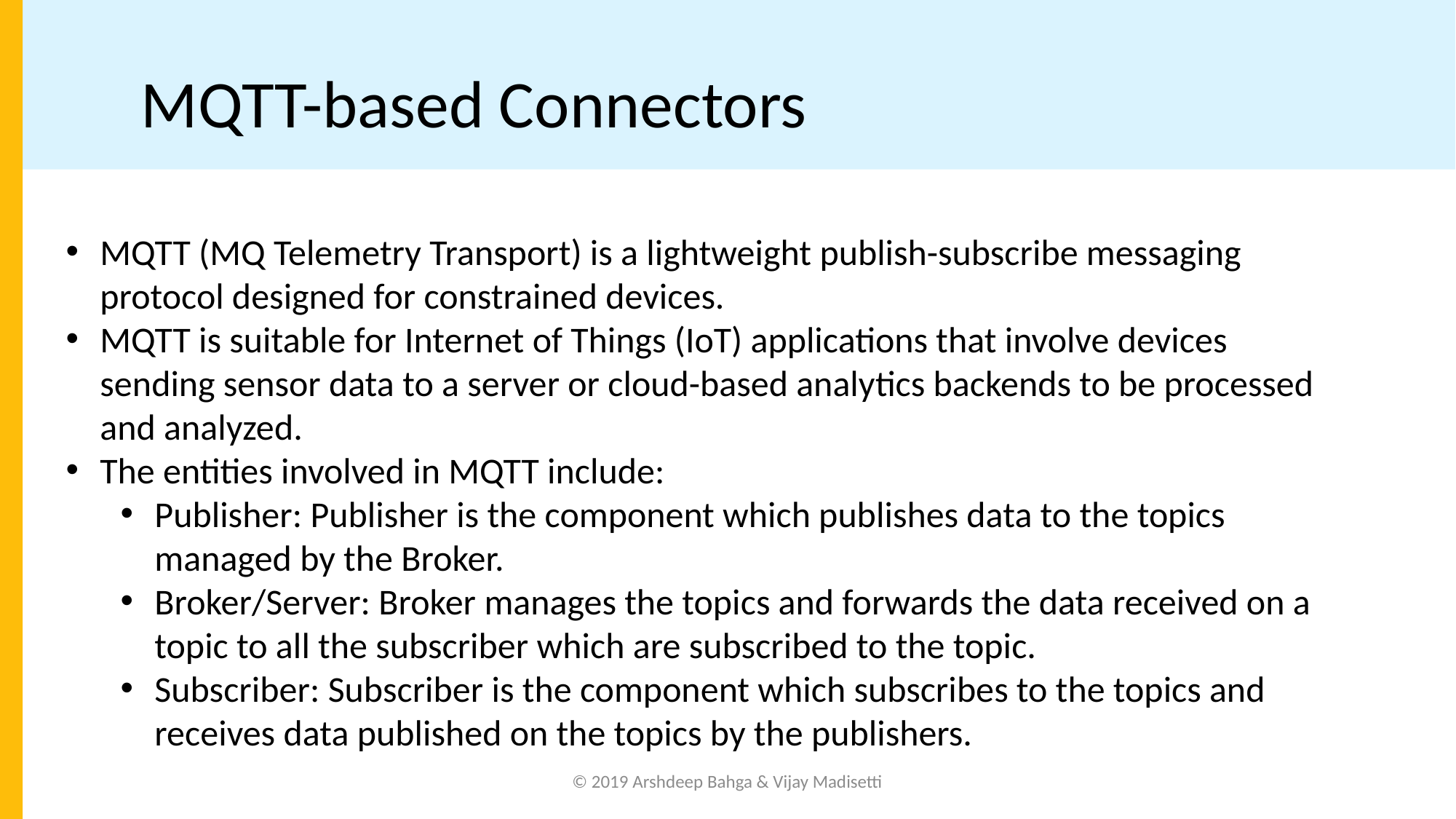

# MQTT-based Connectors
MQTT (MQ Telemetry Transport) is a lightweight publish-subscribe messaging protocol designed for constrained devices.
MQTT is suitable for Internet of Things (IoT) applications that involve devices sending sensor data to a server or cloud-based analytics backends to be processed and analyzed.
The entities involved in MQTT include:
Publisher: Publisher is the component which publishes data to the topics managed by the Broker.
Broker/Server: Broker manages the topics and forwards the data received on a topic to all the subscriber which are subscribed to the topic.
Subscriber: Subscriber is the component which subscribes to the topics and receives data published on the topics by the publishers.
© 2019 Arshdeep Bahga & Vijay Madisetti